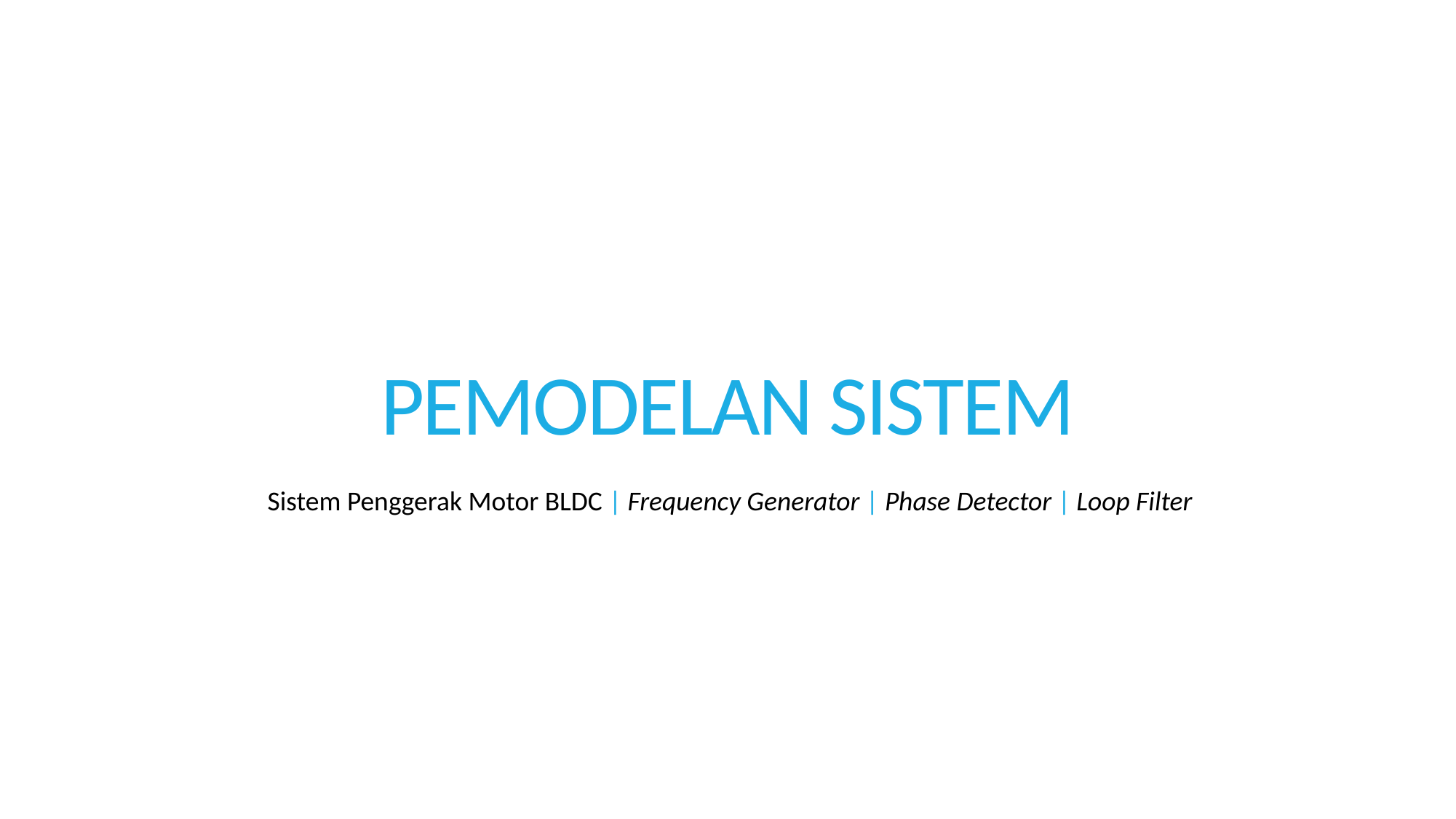

PEMODELAN SISTEM
Sistem Penggerak Motor BLDC | Frequency Generator | Phase Detector | Loop Filter